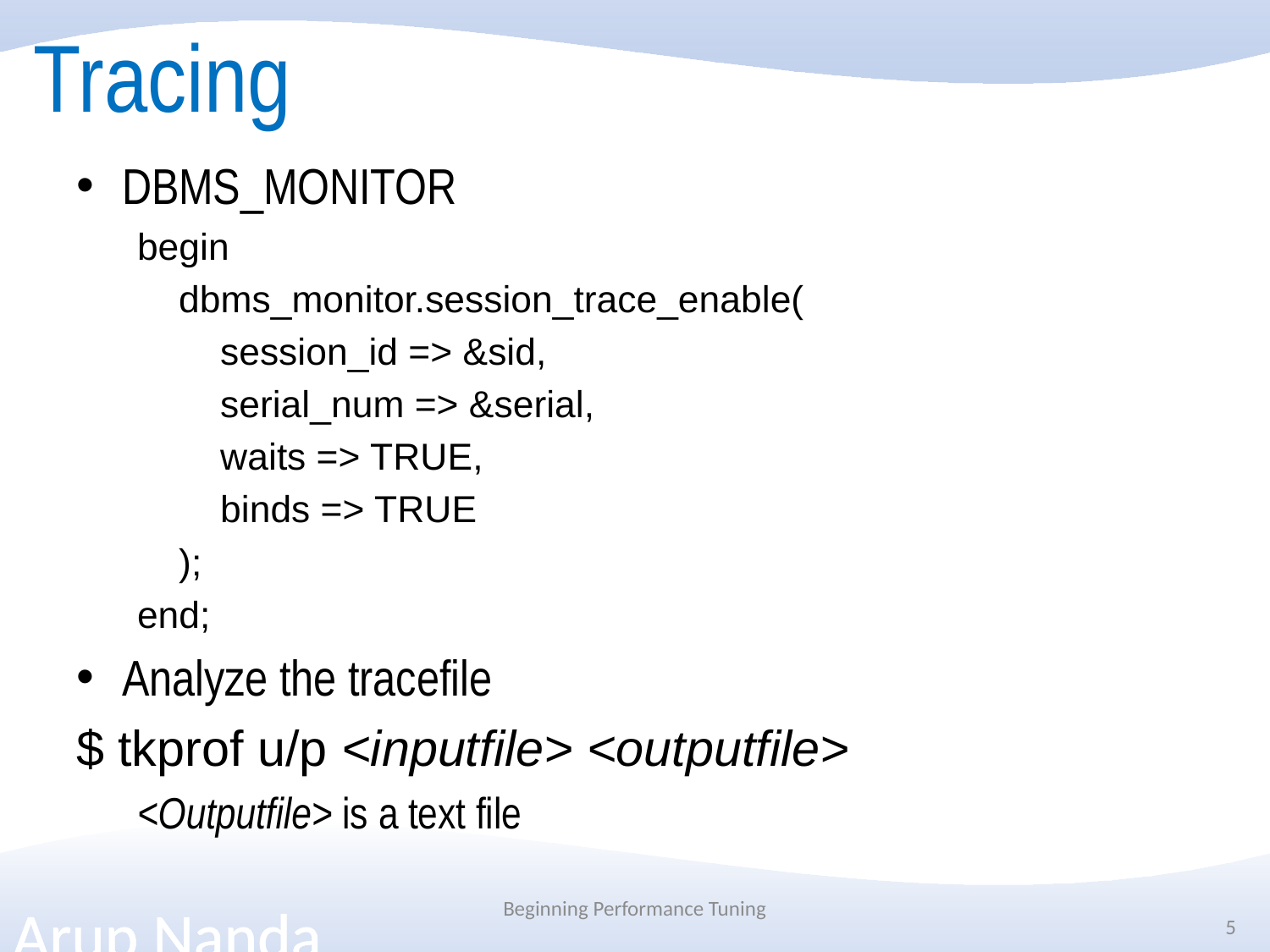

# Tracing
DBMS_MONITOR
begin
    dbms_monitor.session_trace_enable(
        session_id => &sid,
        serial_num => &serial,
        waits => TRUE,
        binds => TRUE
    );
end;
Analyze the tracefile
$ tkprof u/p <inputfile> <outputfile>
<Outputfile> is a text file

Beginning Performance Tuning
5